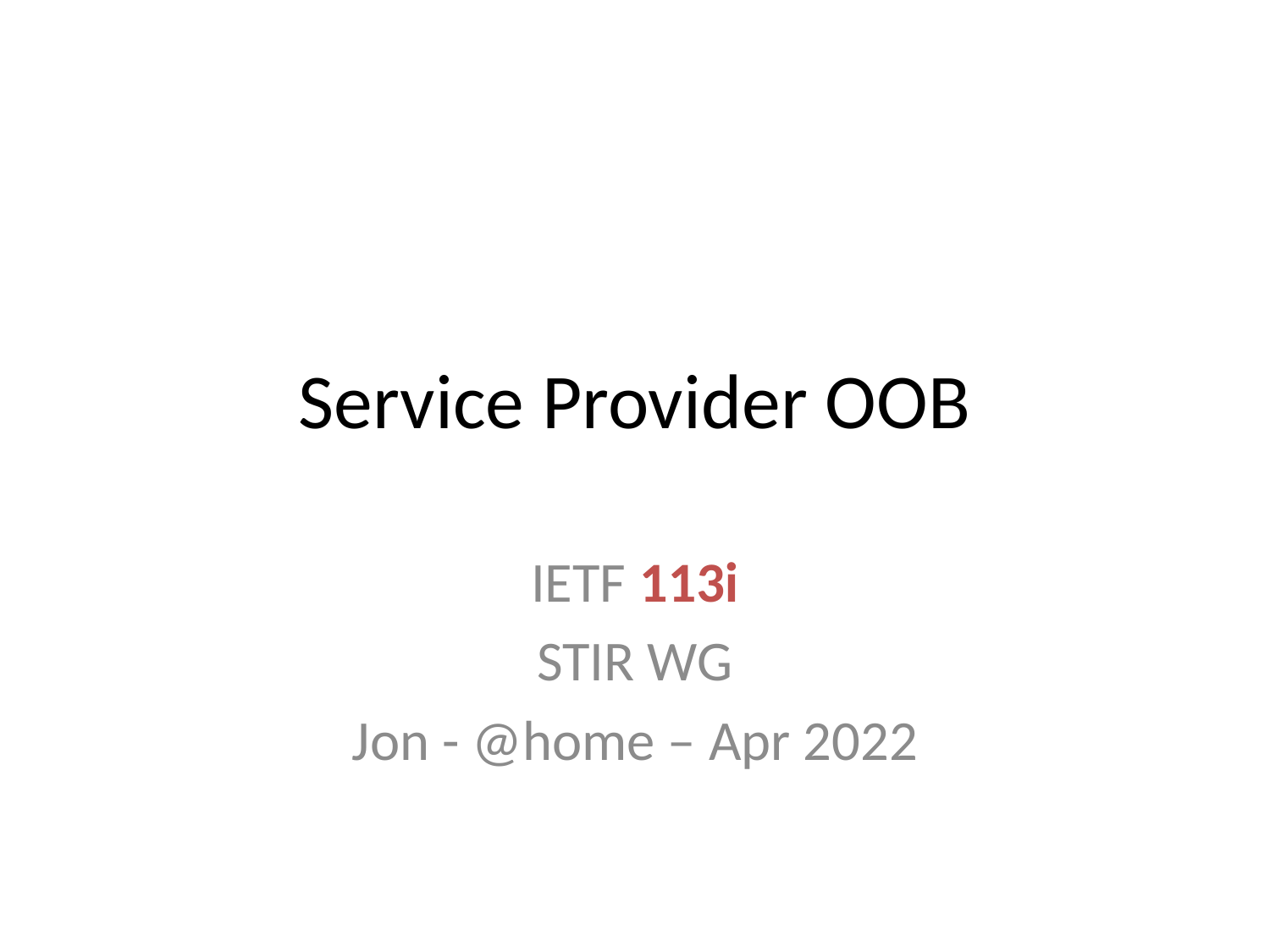

# Service Provider OOB
IETF 113i
STIR WG
Jon - @home – Apr 2022